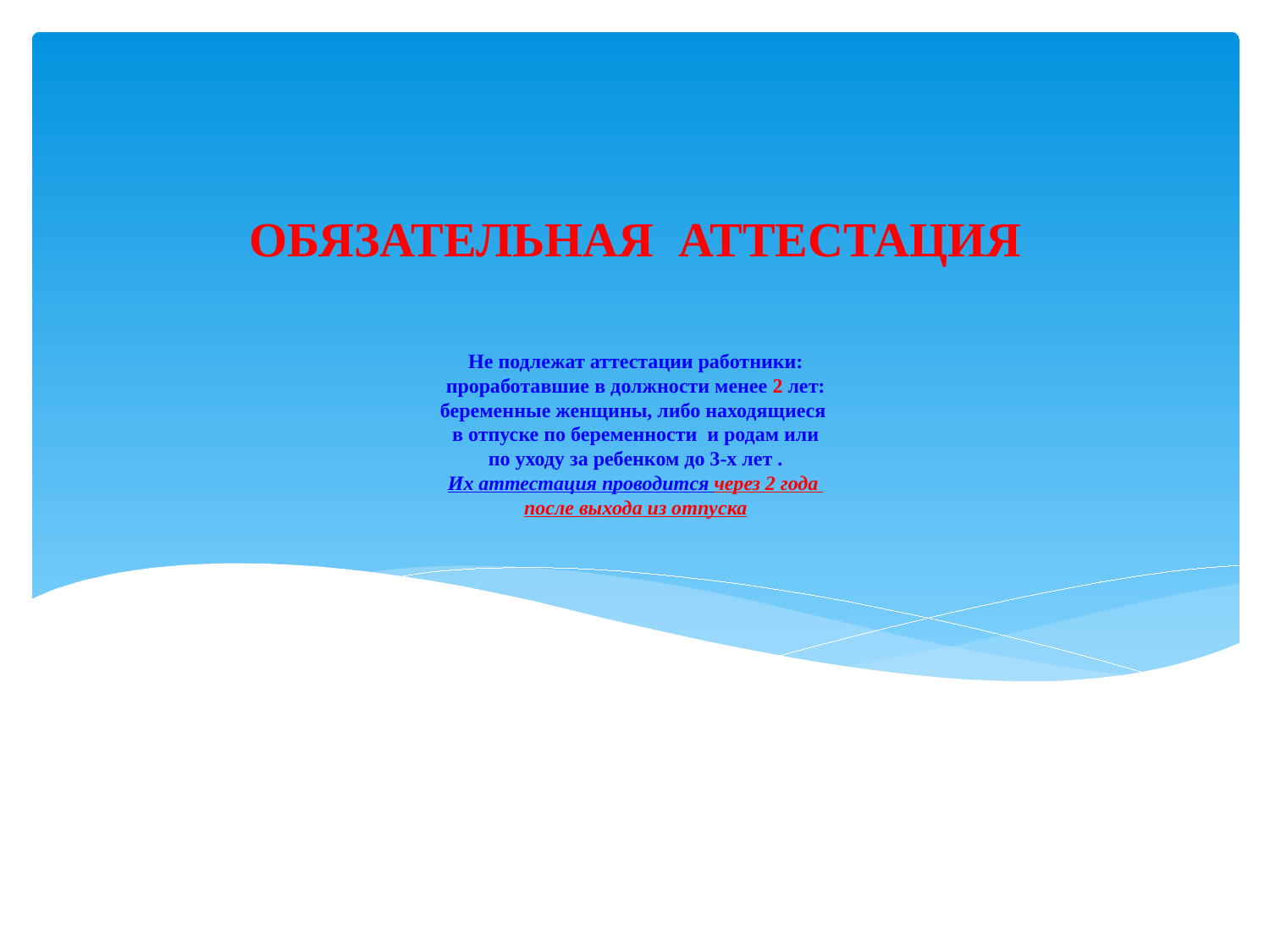

ОБЯЗАТЕЛЬНАЯ  АТТЕСТАЦИЯ

# Не подлежат аттестации работники: проработавшие в должности менее 2 лет: беременные женщины, либо находящиеся в отпуске по беременности  и родам или по уходу за ребенком до 3-х лет . Их аттестация проводится через 2 года после выхода из отпуска